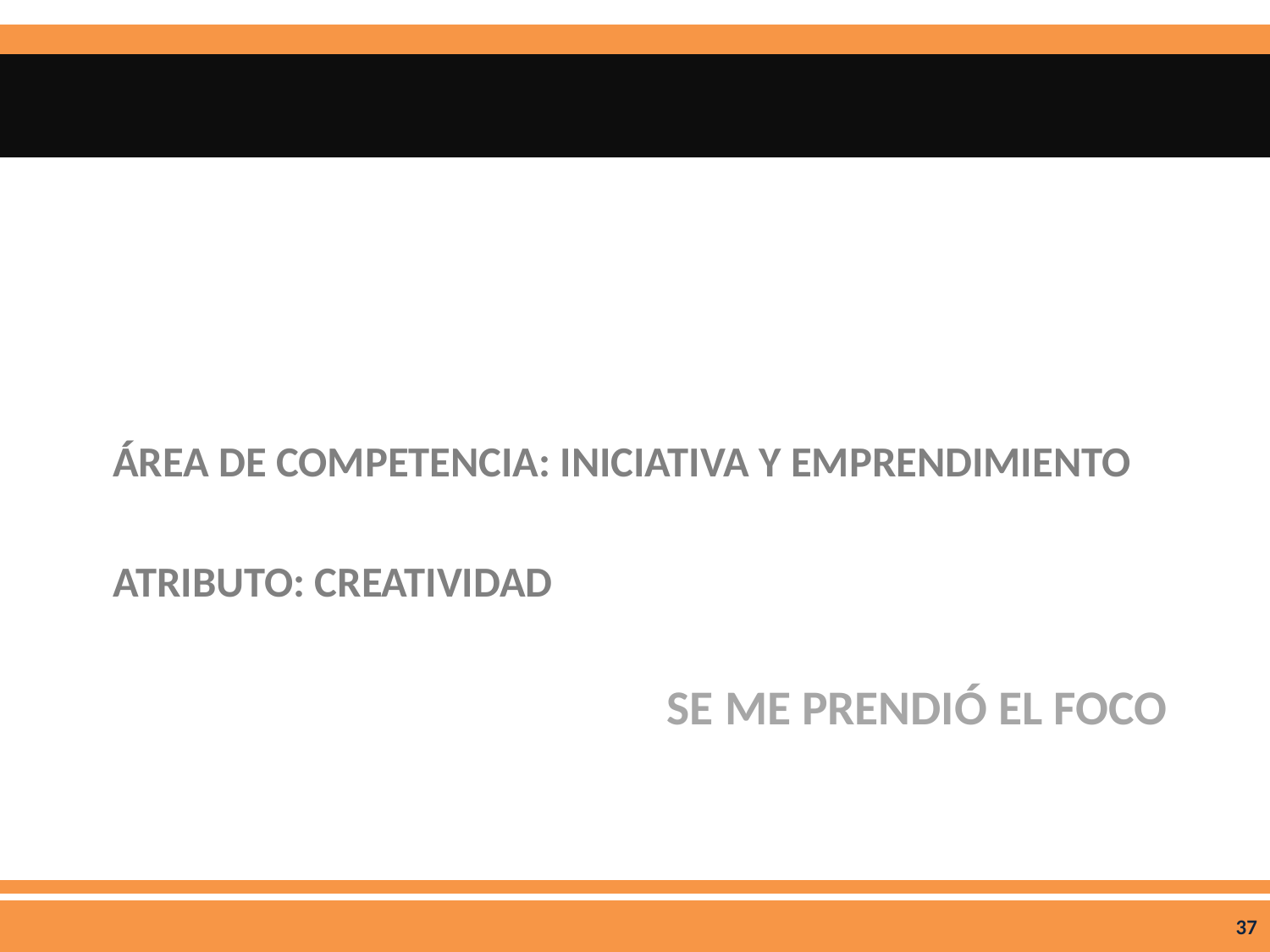

ÁREA DE COMPETENCIA: INICIATIVA Y EMPRENDIMIENTO

ATRIBUTO: CREATIVIDAD
# SE ME PRENDIÓ EL FOCO
37